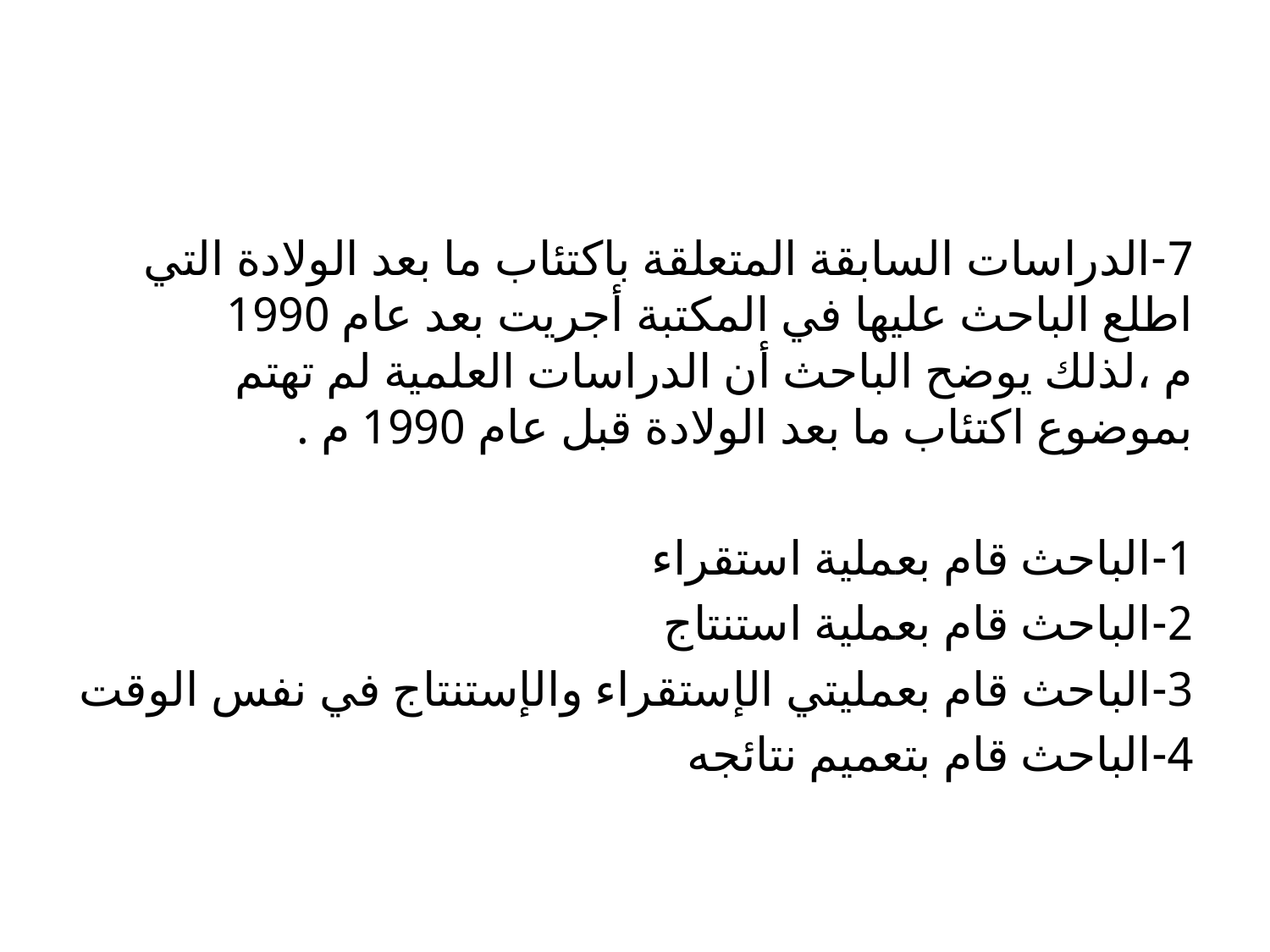

7-الدراسات السابقة المتعلقة باكتئاب ما بعد الولادة التي اطلع الباحث عليها في المكتبة أجريت بعد عام 1990 م ،لذلك يوضح الباحث أن الدراسات العلمية لم تهتم بموضوع اكتئاب ما بعد الولادة قبل عام 1990 م .

1-الباحث قام بعملية استقراء
2-الباحث قام بعملية استنتاج
3-الباحث قام بعمليتي الإستقراء والإستنتاج في نفس الوقت
4-الباحث قام بتعميم نتائجه